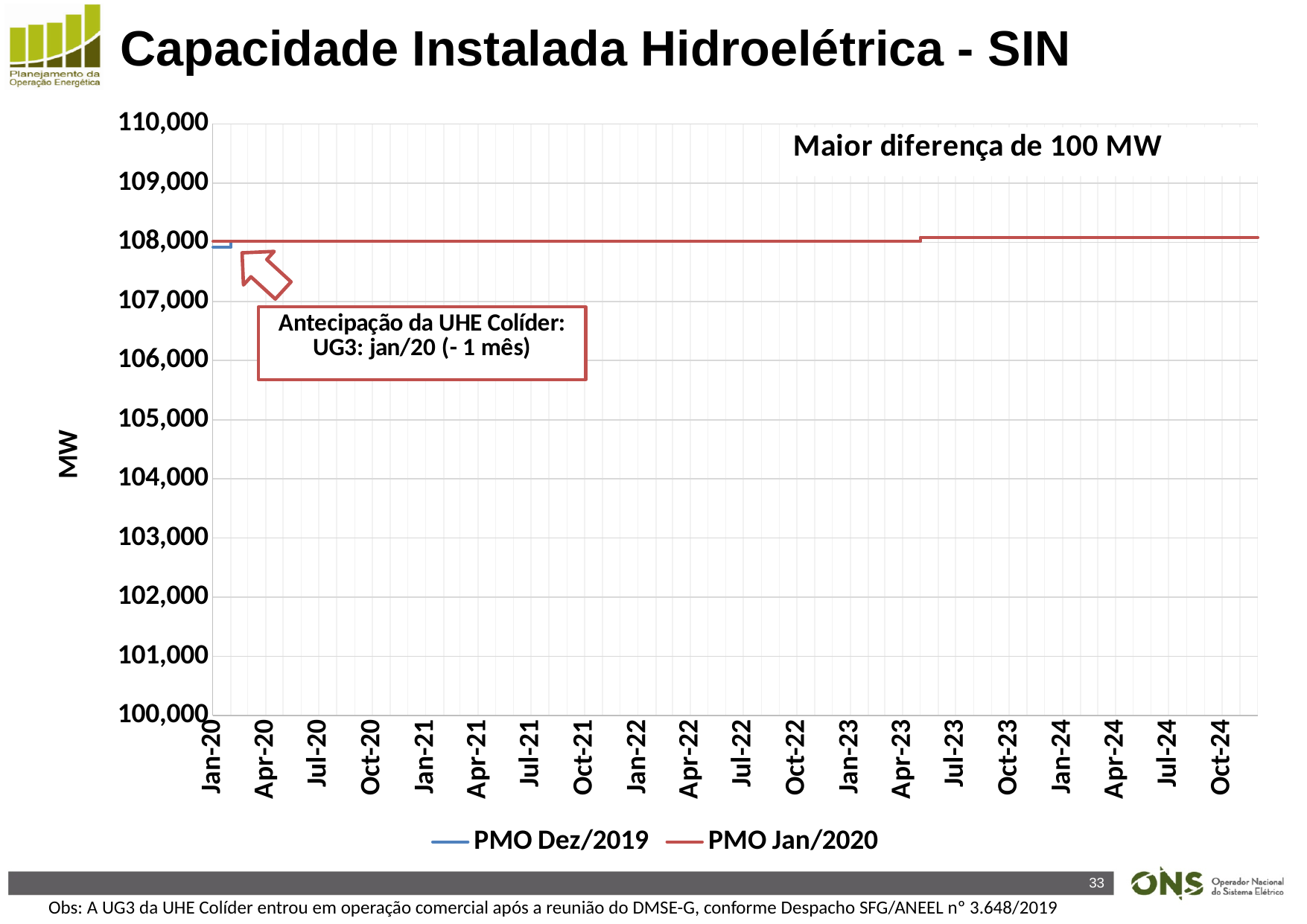

# Capacidade Instalada Hidroelétrica - SIN

[unsupported chart]

Obs: A UG3 da UHE Colíder entrou em operação comercial após a reunião do DMSE-G, conforme Despacho SFG/ANEEL nº 3.648/2019